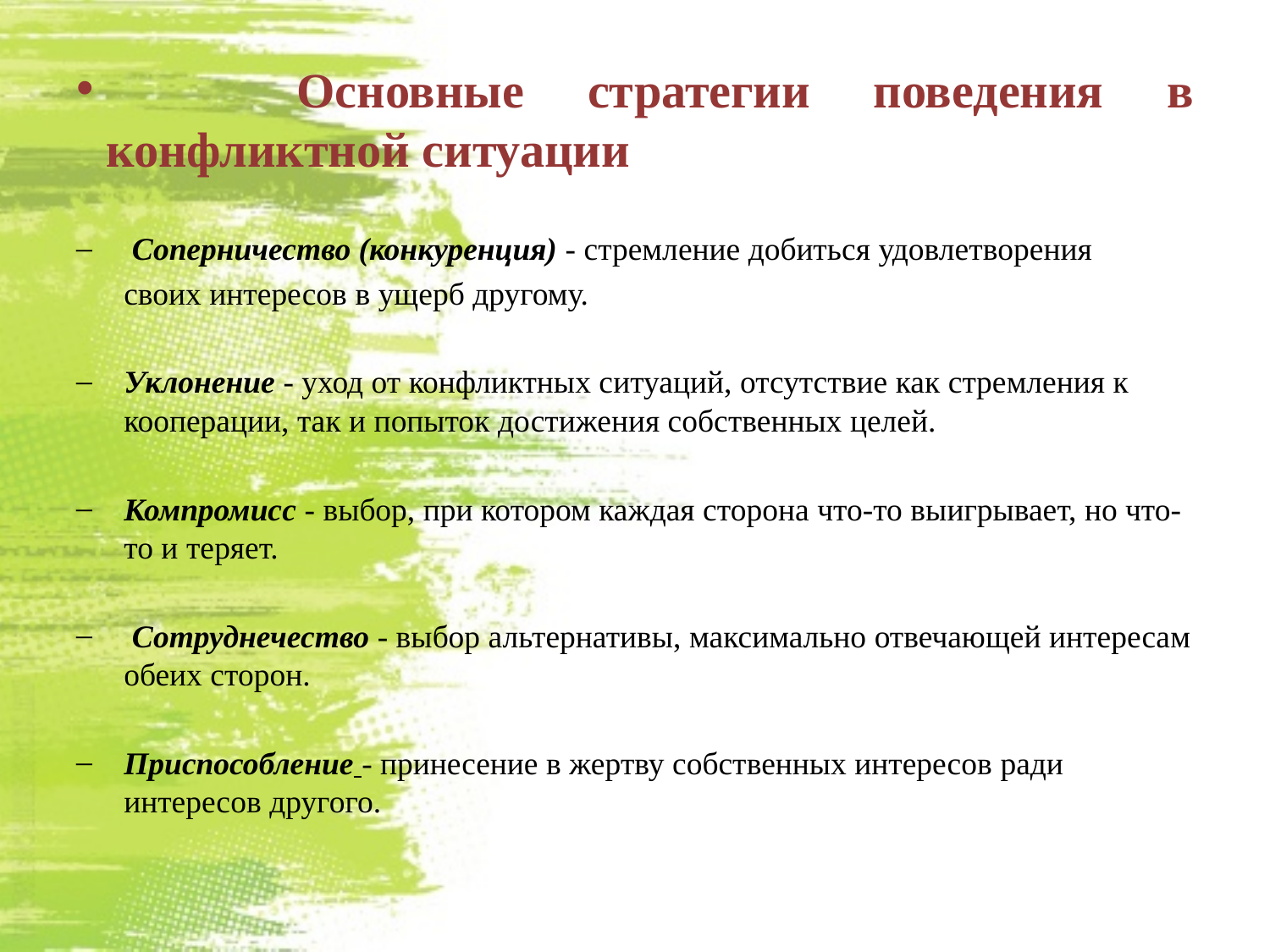

# Основные стратегии поведения в конфликтной ситуации
 Соперничество (конкуренция) - стремление добиться удовлетворения
	своих интересов в ущерб другому.

Уклонение - уход от конфликтных ситуаций, отсутствие как стремления к кооперации, так и попыток достижения собственных целей.

Компромисс - выбор, при котором каждая сторона что-то выигрывает, но что-то и теряет.

 Сотруднечество - выбор альтернативы, максимально отвечающей интересам обеих сторон.

Приспособление - принесение в жертву собственных интересов ради интересов другого.